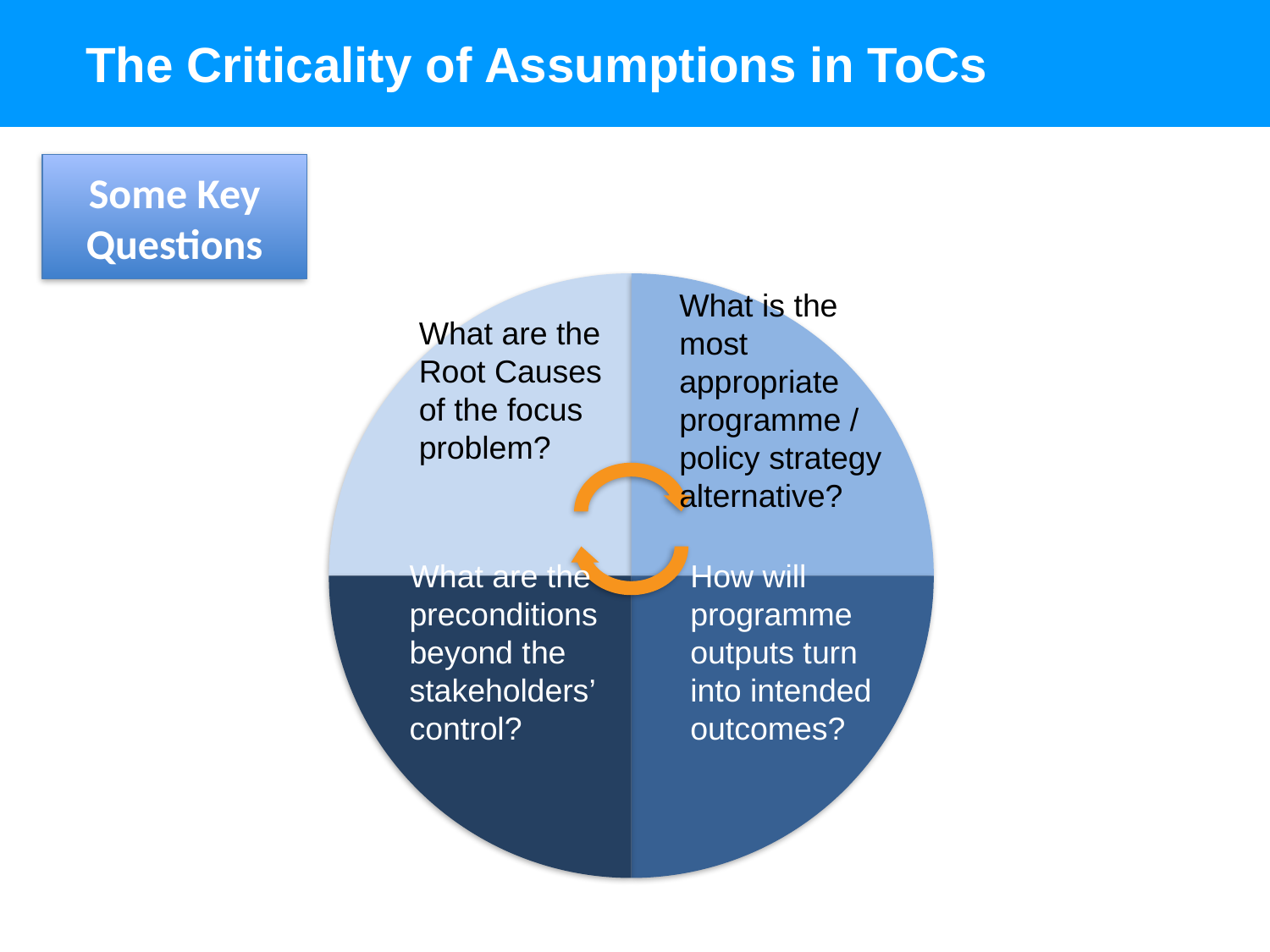

The Criticality of Assumptions in ToCs
Some Key Questions

What is the most appropriate programme / policy strategy alternative?
What are the Root Causes of the focus problem?
What are the preconditions beyond the stakeholders’ control?
How will programme outputs turn into intended outcomes?